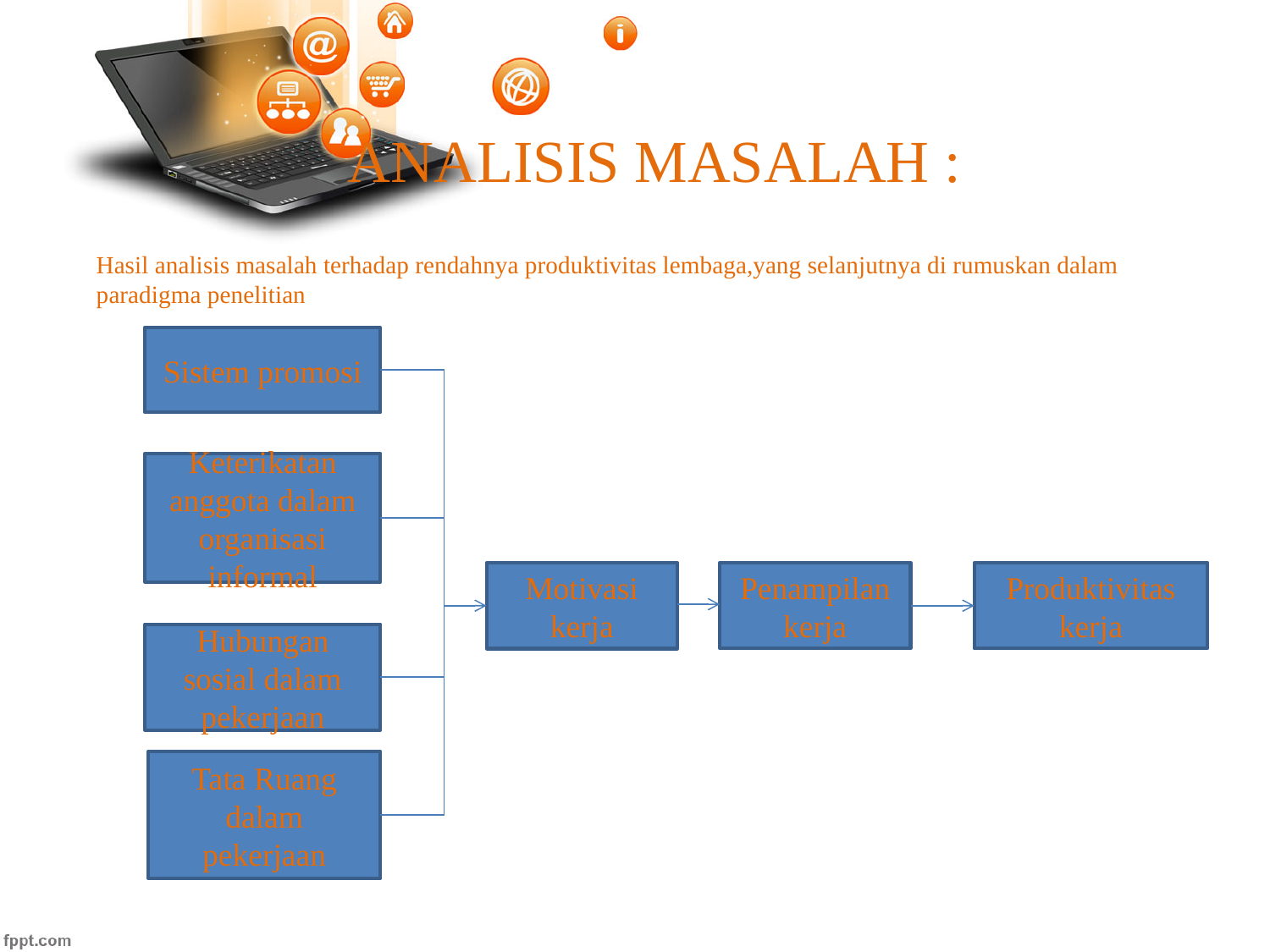

# ANALISIS MASALAH :
Hasil analisis masalah terhadap rendahnya produktivitas lembaga,yang selanjutnya di rumuskan dalam paradigma penelitian
Sistem promosi
Keterikatan anggota dalam organisasi informal
Penampilan kerja
Produktivitas kerja
Motivasi kerja
Hubungan sosial dalam pekerjaan
Tata Ruang dalam pekerjaan